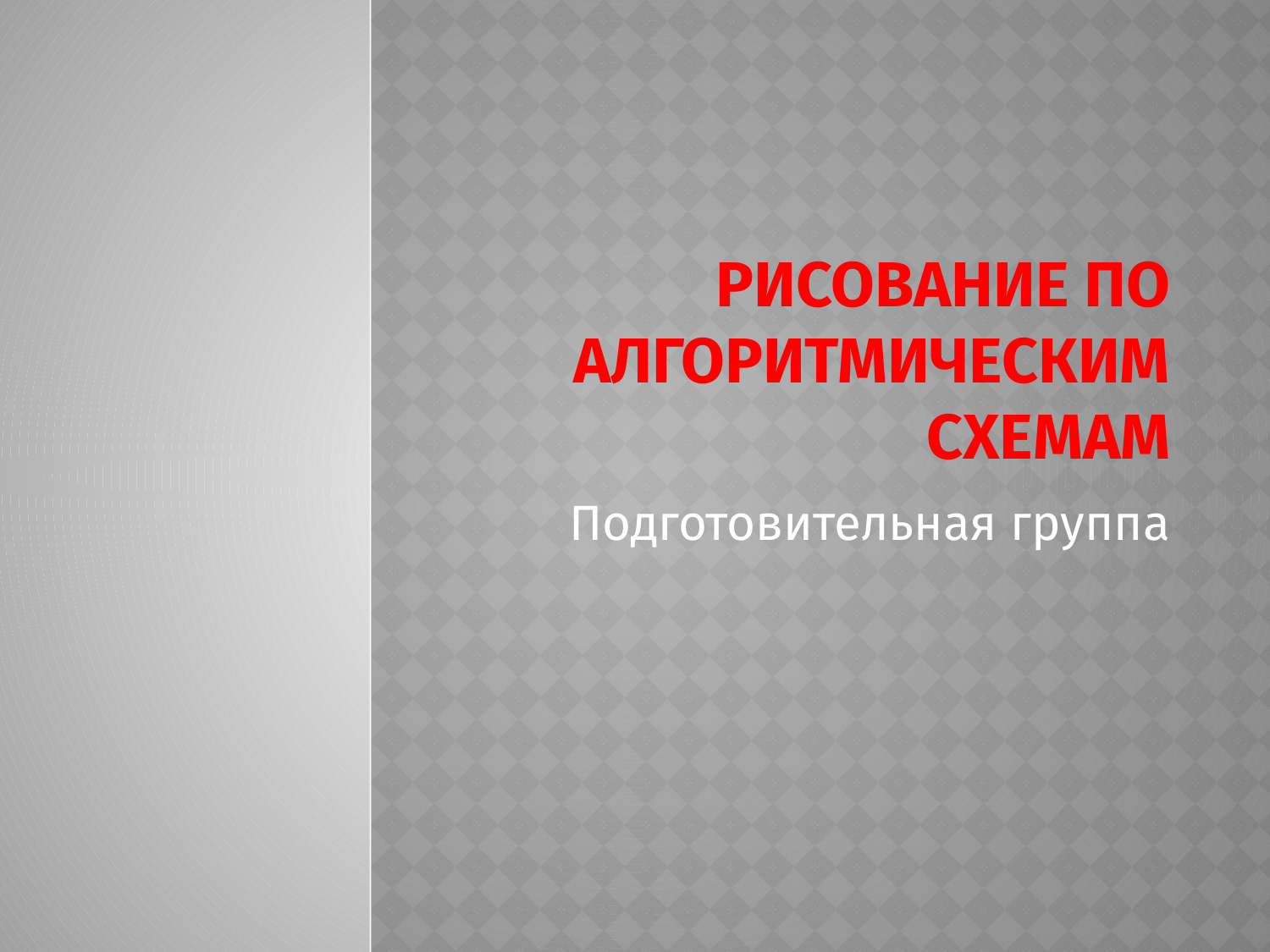

# Рисование по алгоритмическим схемам
Подготовительная группа